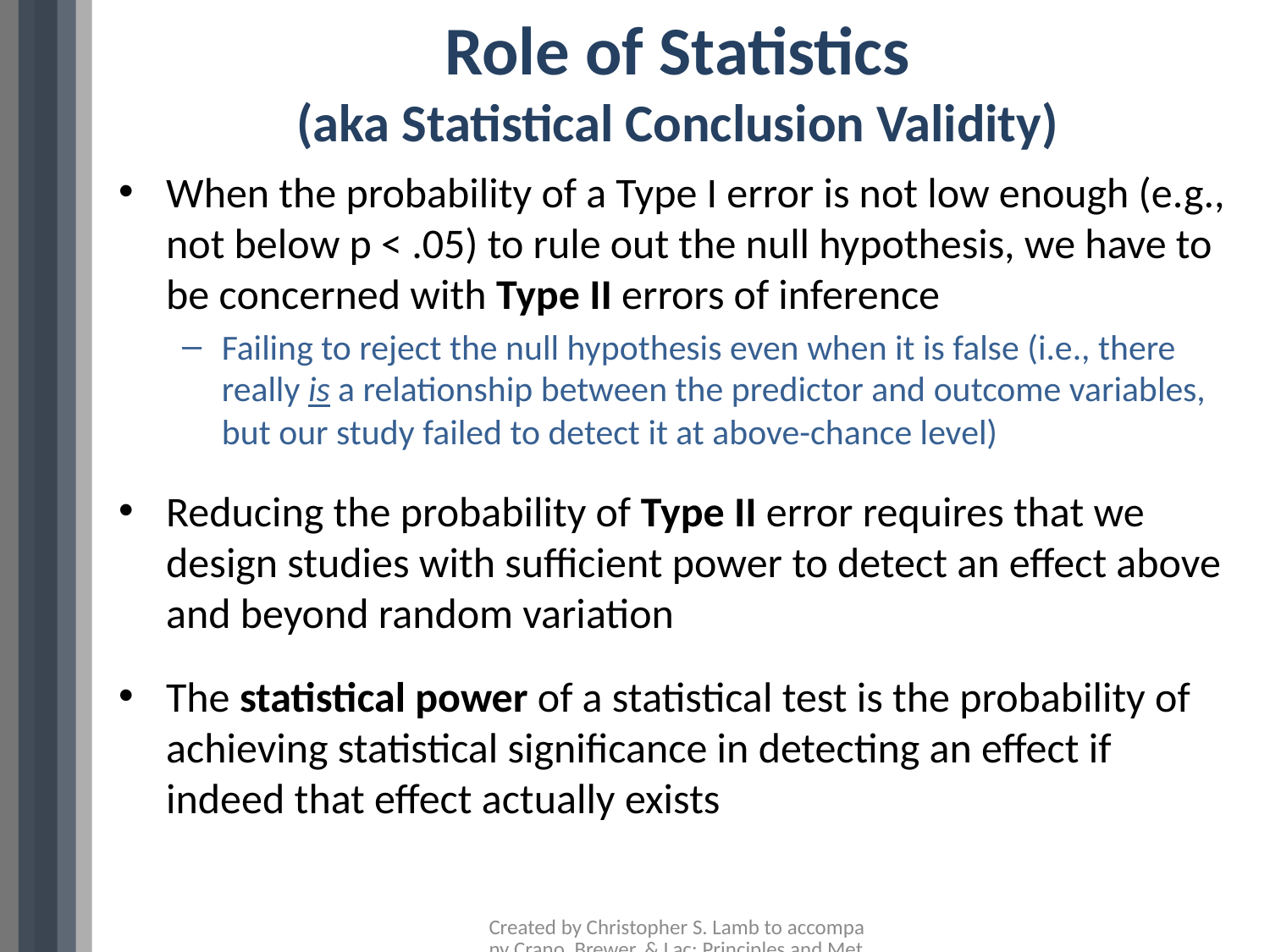

# Role of Statistics (aka Statistical Conclusion Validity)
When the probability of a Type I error is not low enough (e.g., not below p < .05) to rule out the null hypothesis, we have to be concerned with Type II errors of inference
Failing to reject the null hypothesis even when it is false (i.e., there really is a relationship between the predictor and outcome variables, but our study failed to detect it at above-chance level)

Reducing the probability of Type II error requires that we design studies with sufficient power to detect an effect above and beyond random variation

The statistical power of a statistical test is the probability of achieving statistical significance in detecting an effect if indeed that effect actually exists
Created by Christopher S. Lamb to accompany Crano, Brewer, & Lac: Principles and Methods of Social Research, 3rd Edition, 2015, Routledge/Taylor & Francis